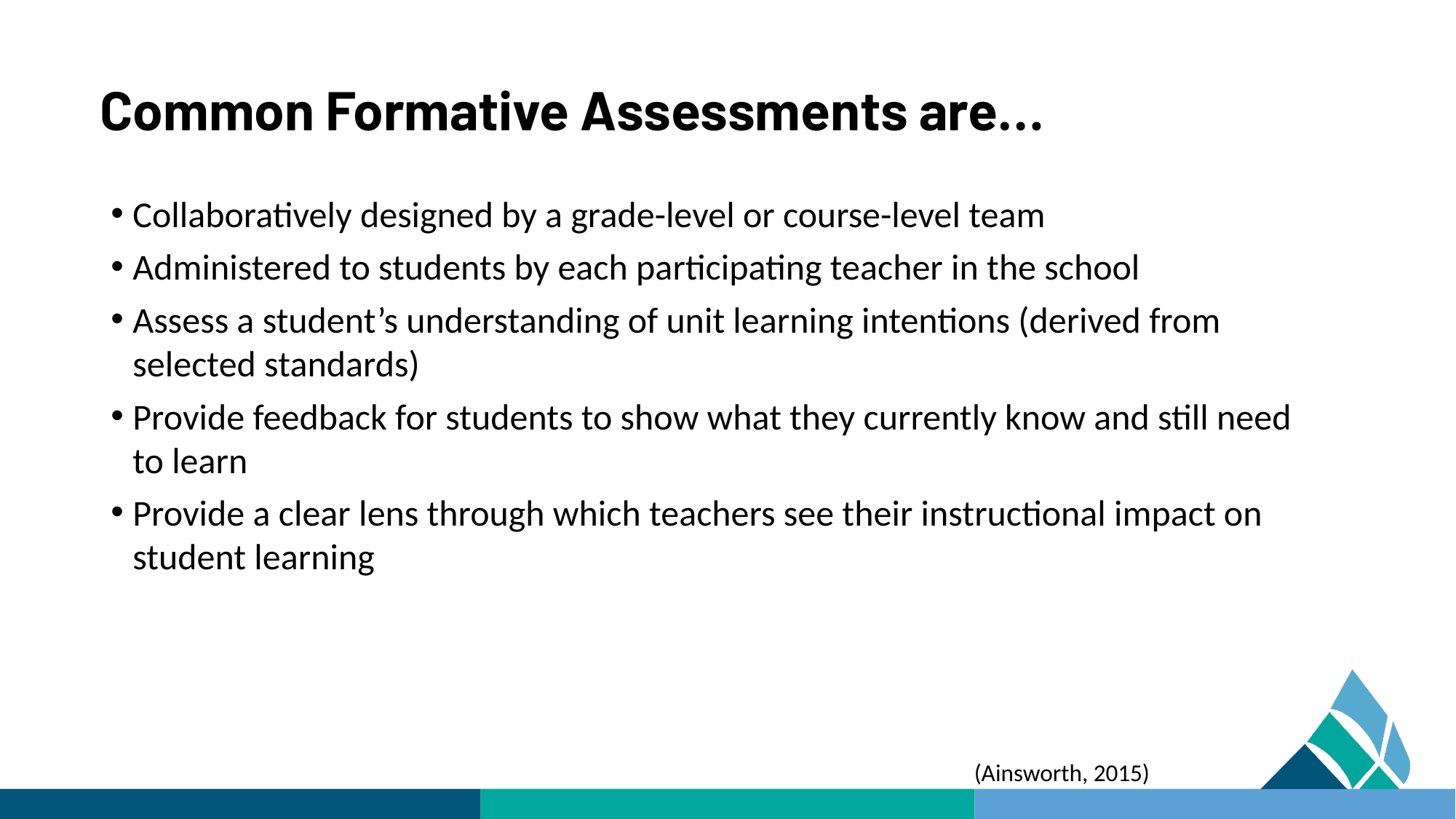

# Common Formative Assessments are…
Collaboratively designed by a grade-level or course-level team
Administered to students by each participating teacher in the school
Assess a student’s understanding of unit learning intentions (derived from selected standards)
Provide feedback for students to show what they currently know and still need to learn
Provide a clear lens through which teachers see their instructional impact on student learning

(Ainsworth, 2015)